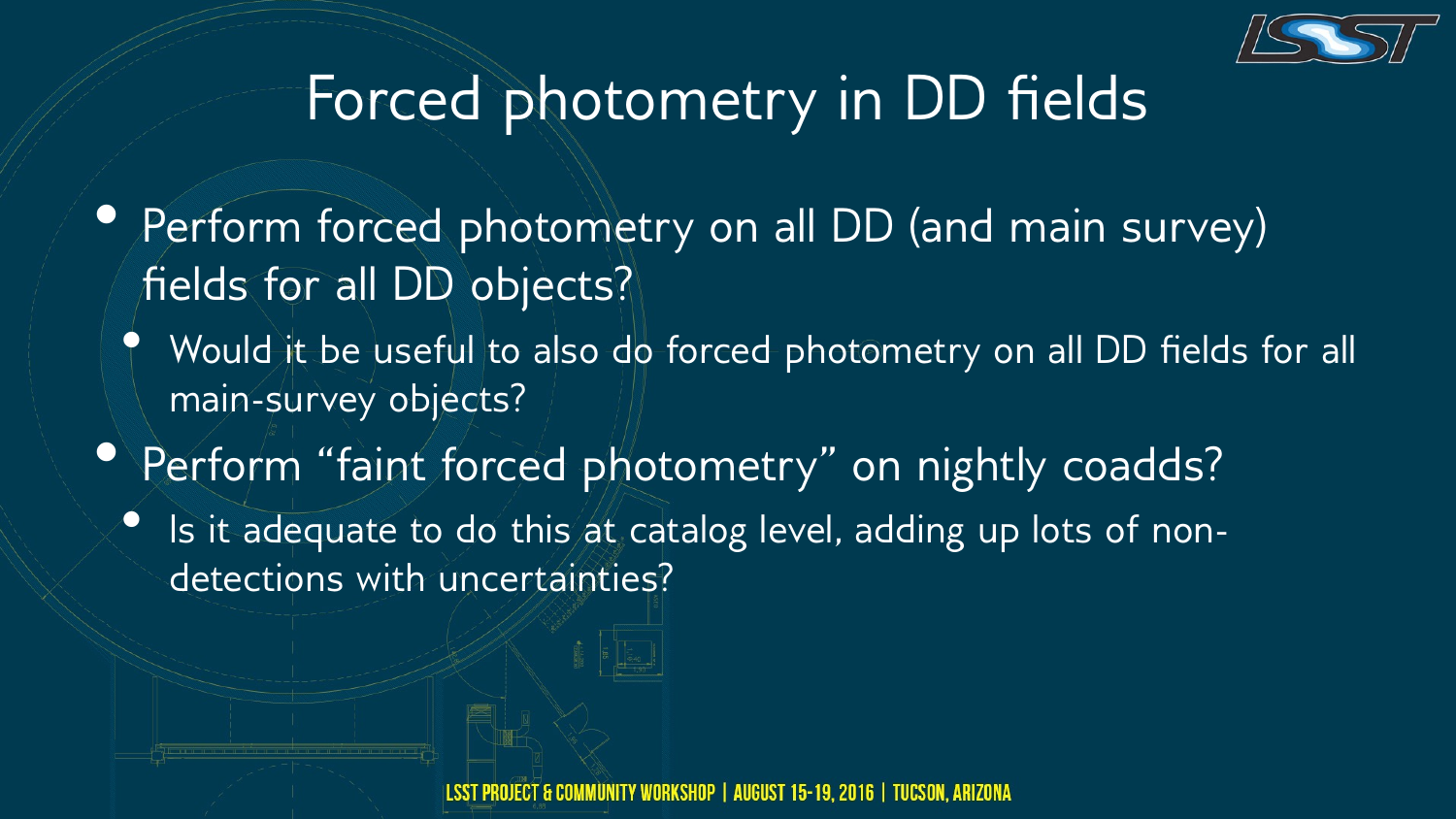

# Forced photometry in DD fields
Perform forced photometry on all DD (and main survey) fields for all DD objects?
Would it be useful to also do forced photometry on all DD fields for all main-survey objects?
Perform “faint forced photometry” on nightly coadds?
Is it adequate to do this at catalog level, adding up lots of non-detections with uncertainties?